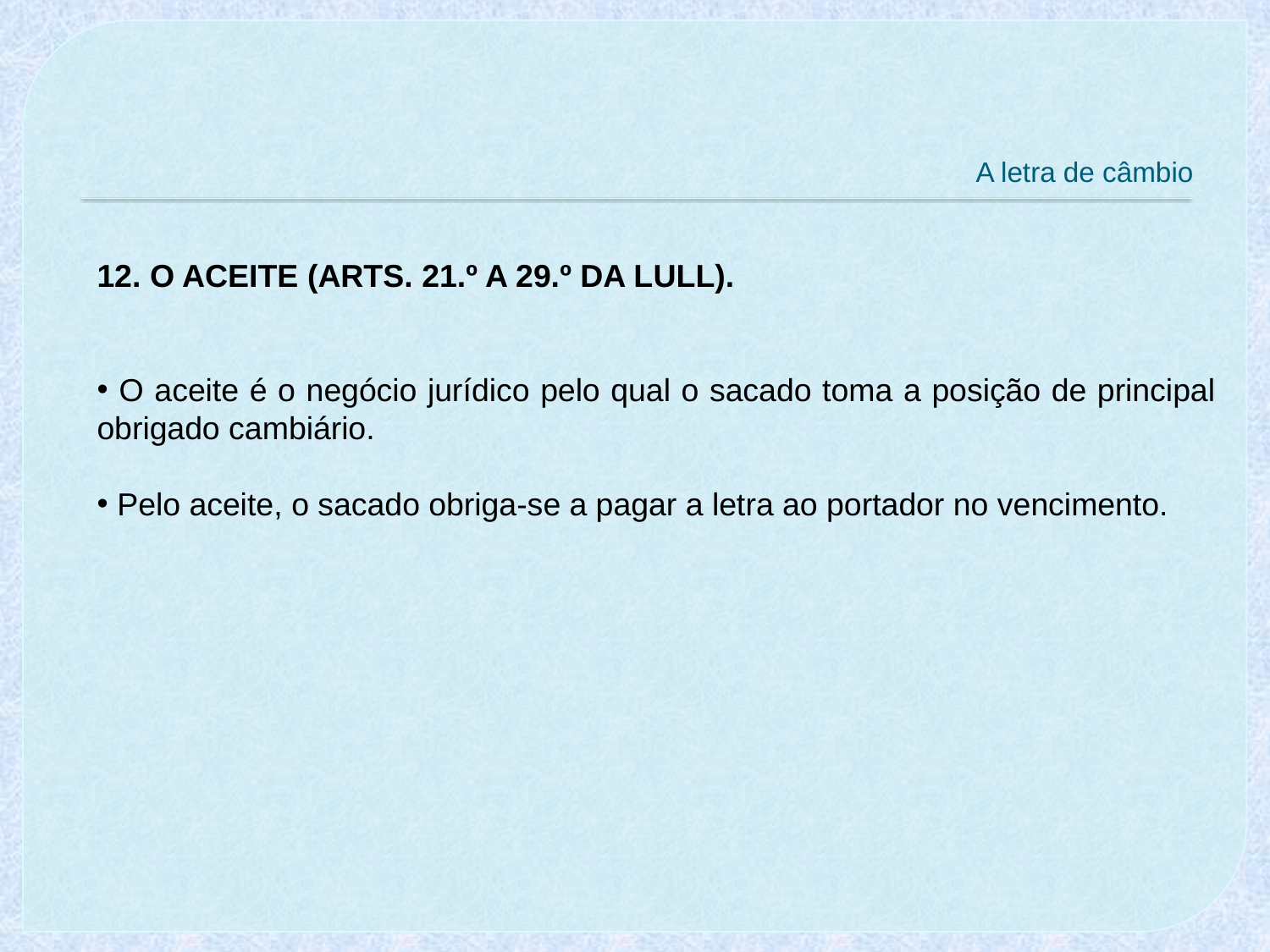

# A letra de câmbio
12. O ACEITE (ARTS. 21.º A 29.º DA LULL).

 O aceite é o negócio jurídico pelo qual o sacado toma a posição de principal obrigado cambiário.

 Pelo aceite, o sacado obriga-se a pagar a letra ao portador no vencimento.